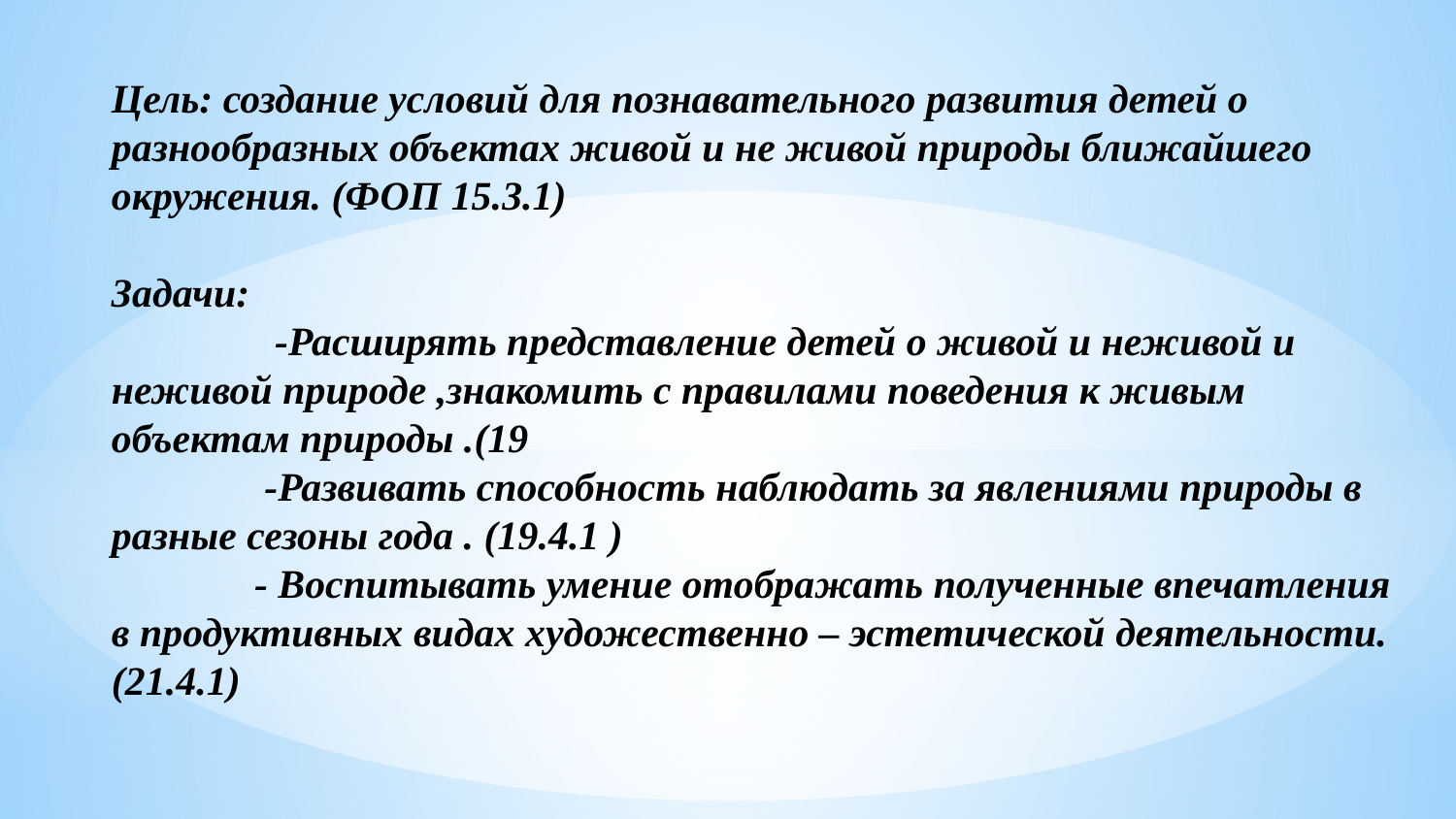

Цель: создание условий для познавательного развития детей о
разнообразных объектах живой и не живой природы ближайшего окружения. (ФОП 15.3.1)

Задачи:
                -Расширять представление детей о живой и неживой и неживой природе ,знакомить с правилами поведения к живым объектам природы .(19
               -Развивать способность наблюдать за явлениями природы в разные сезоны года . (19.4.1 )
              - Воспитывать умение отображать полученные впечатления в продуктивных видах художественно – эстетической деятельности.
(21.4.1)